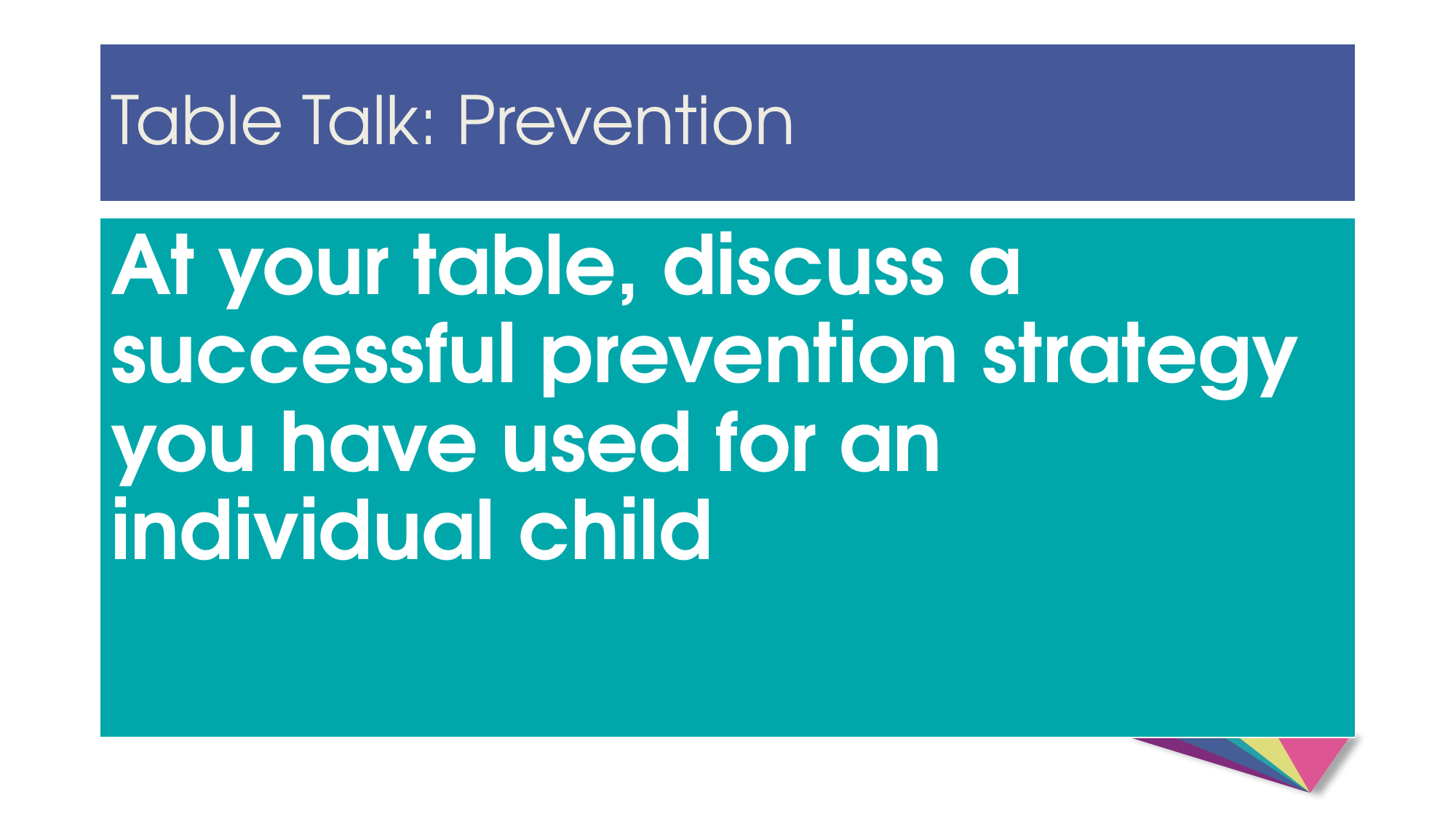

# Table Talk: Prevention
At your table, discuss a successful prevention strategy you have used for an individual child